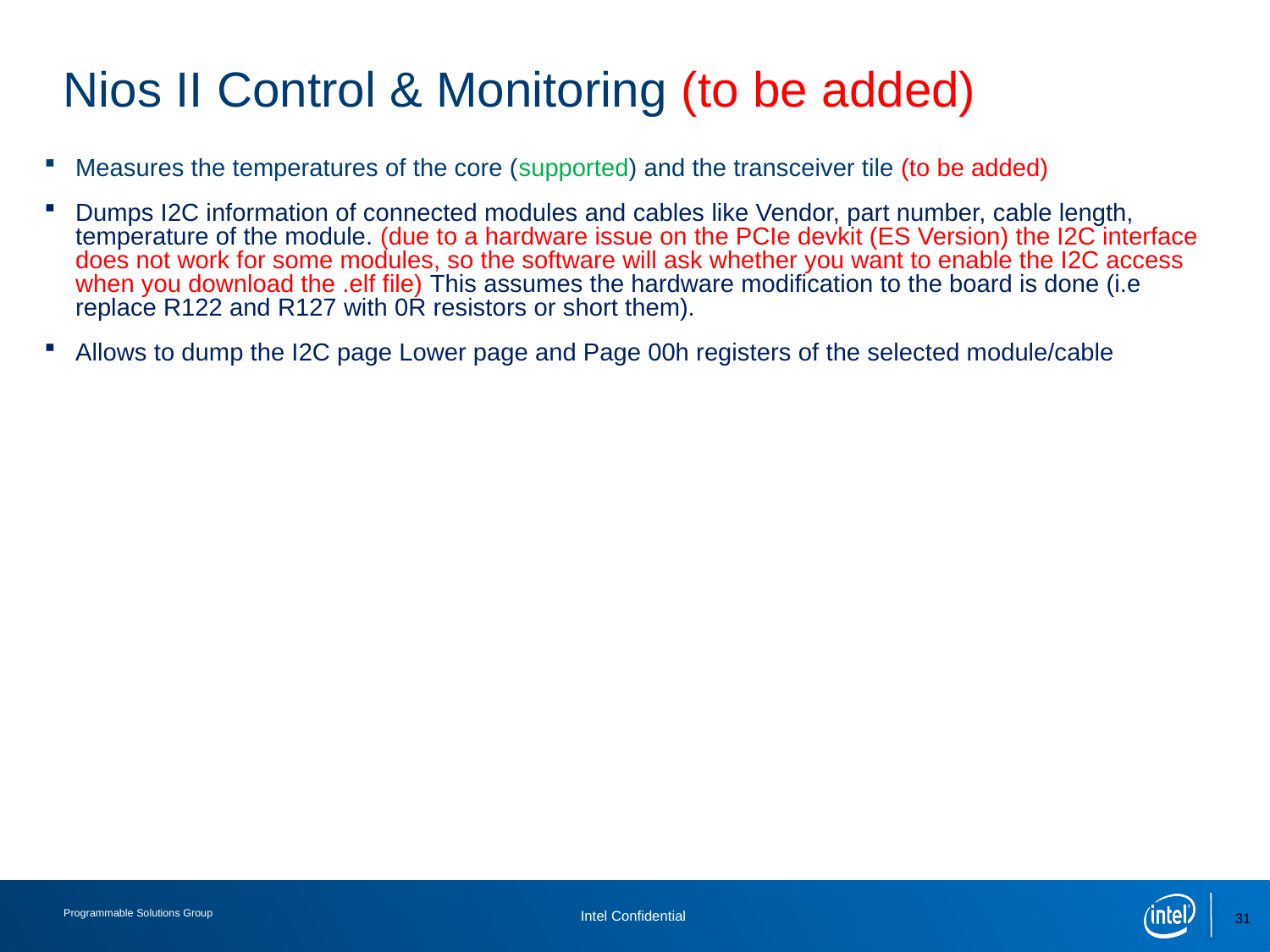

# Nios II Control & Monitoring (to be added)
Measures the temperatures of the core (supported) and the transceiver tile (to be added)
Dumps I2C information of connected modules and cables like Vendor, part number, cable length, temperature of the module. (due to a hardware issue on the PCIe devkit (ES Version) the I2C interface does not work for some modules, so the software will ask whether you want to enable the I2C access when you download the .elf file) This assumes the hardware modification to the board is done (i.e replace R122 and R127 with 0R resistors or short them).
Allows to dump the I2C page Lower page and Page 00h registers of the selected module/cable

31